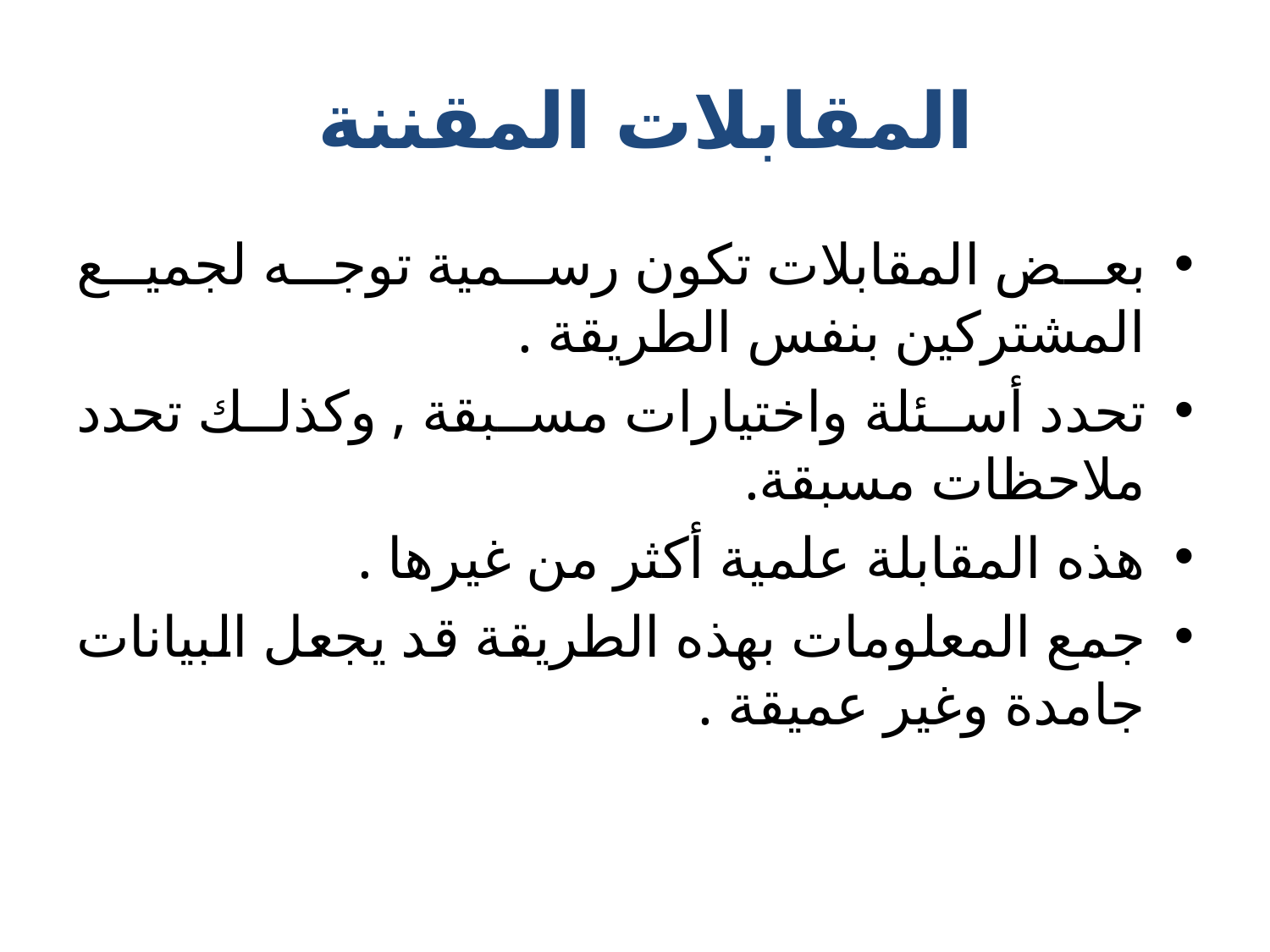

# المقابلات المقننة
بعض المقابلات تكون رسمية توجه لجميع المشتركين بنفس الطريقة .
تحدد أسئلة واختيارات مسبقة , وكذلك تحدد ملاحظات مسبقة.
هذه المقابلة علمية أكثر من غيرها .
جمع المعلومات بهذه الطريقة قد يجعل البيانات جامدة وغير عميقة .